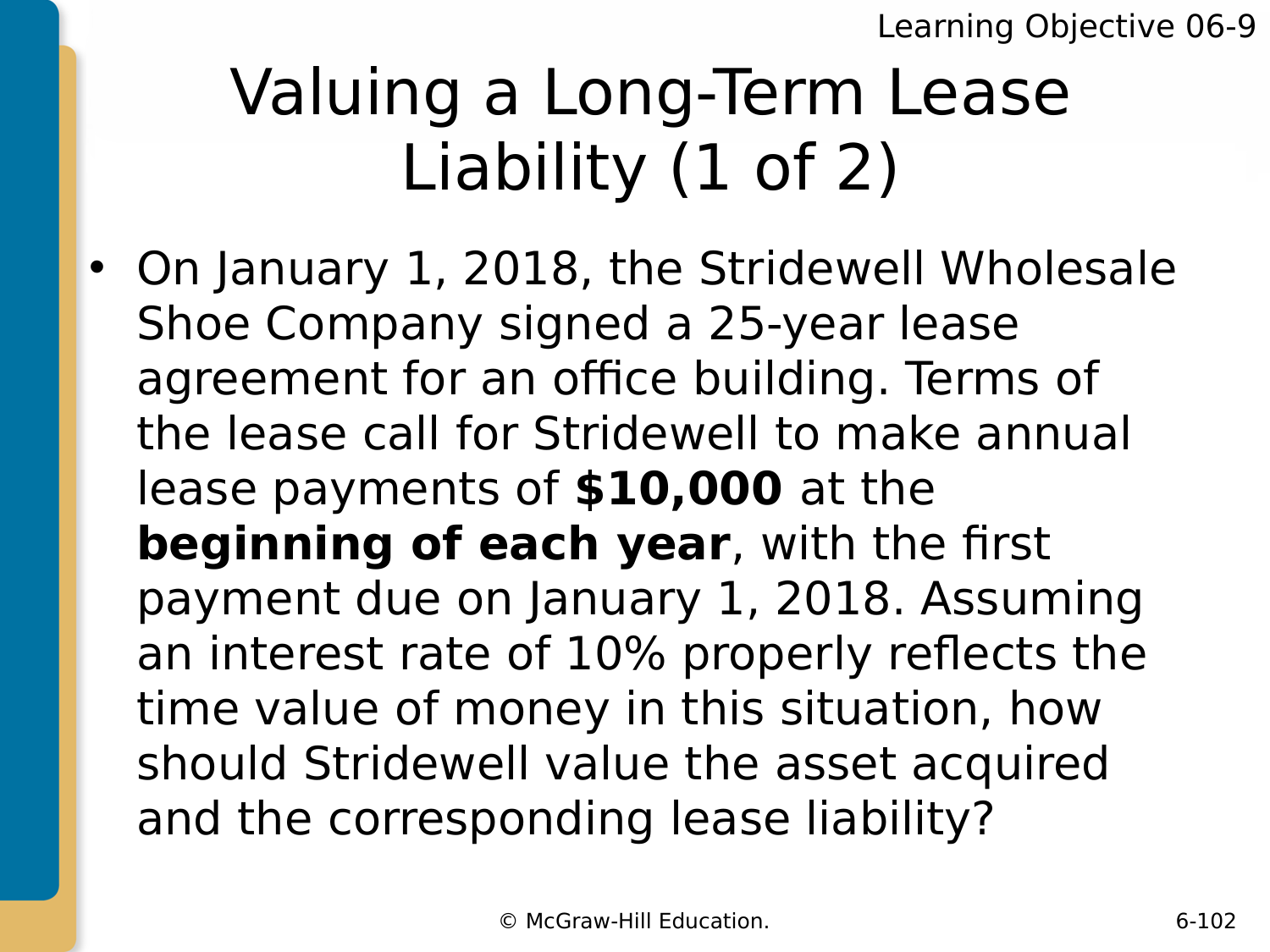

Learning Objective 06-9
# Valuing a Long-Term Lease Liability (1 of 2)
On January 1, 2018, the Stridewell Wholesale Shoe Company signed a 25-year lease agreement for an office building. Terms of the lease call for Stridewell to make annual lease payments of $10,000 at the beginning of each year, with the first payment due on January 1, 2018. Assuming an interest rate of 10% properly reflects the time value of money in this situation, how should Stridewell value the asset acquired and the corresponding lease liability?